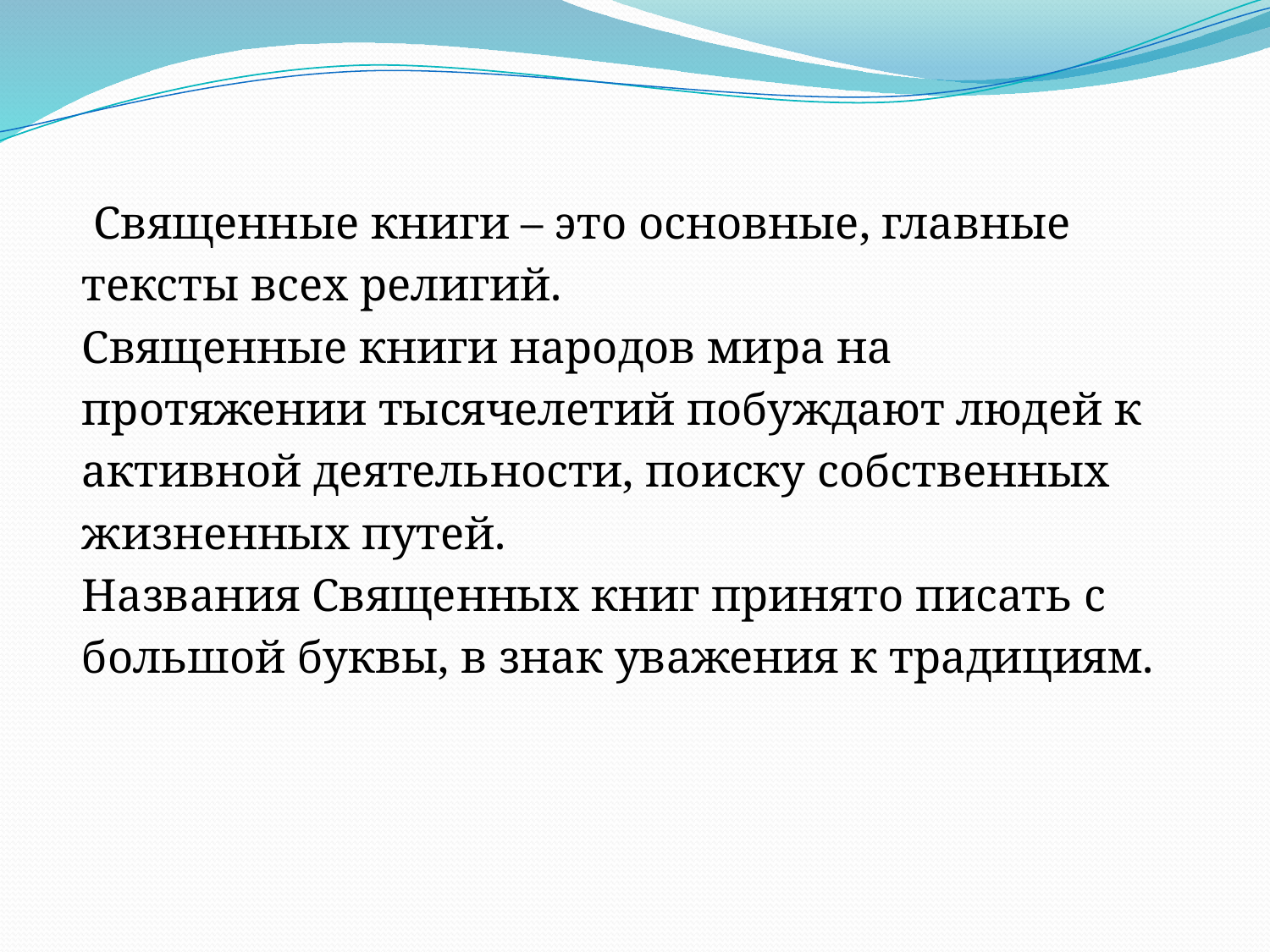

Священные книги – это основные, главные
тексты всех религий.
Священные книги народов мира на
протяжении тысячелетий побуждают людей к
активной деятельности, поиску собственных
жизненных путей.
Названия Священных книг принято писать с
большой буквы, в знак уважения к традициям.